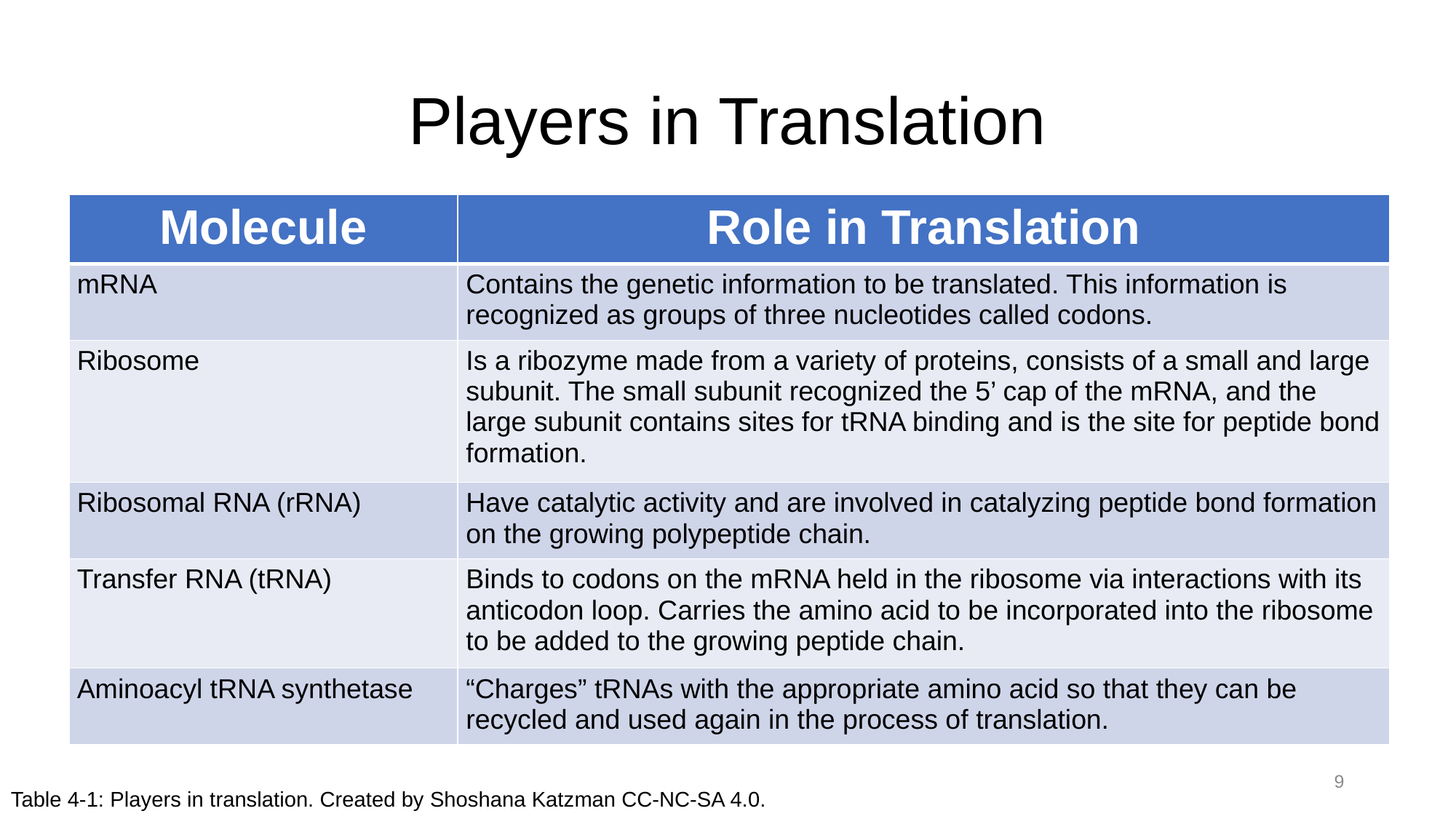

# Players in Translation
| Molecule | Role in Translation |
| --- | --- |
| mRNA | Contains the genetic information to be translated. This information is recognized as groups of three nucleotides called codons. |
| Ribosome | Is a ribozyme made from a variety of proteins, consists of a small and large subunit. The small subunit recognized the 5’ cap of the mRNA, and the large subunit contains sites for tRNA binding and is the site for peptide bond formation. |
| Ribosomal RNA (rRNA) | Have catalytic activity and are involved in catalyzing peptide bond formation on the growing polypeptide chain. |
| Transfer RNA (tRNA) | Binds to codons on the mRNA held in the ribosome via interactions with its anticodon loop. Carries the amino acid to be incorporated into the ribosome to be added to the growing peptide chain. |
| Aminoacyl tRNA synthetase | “Charges” tRNAs with the appropriate amino acid so that they can be recycled and used again in the process of translation. |
9
Table 4-1: Players in translation. Created by Shoshana Katzman CC-NC-SA 4.0.